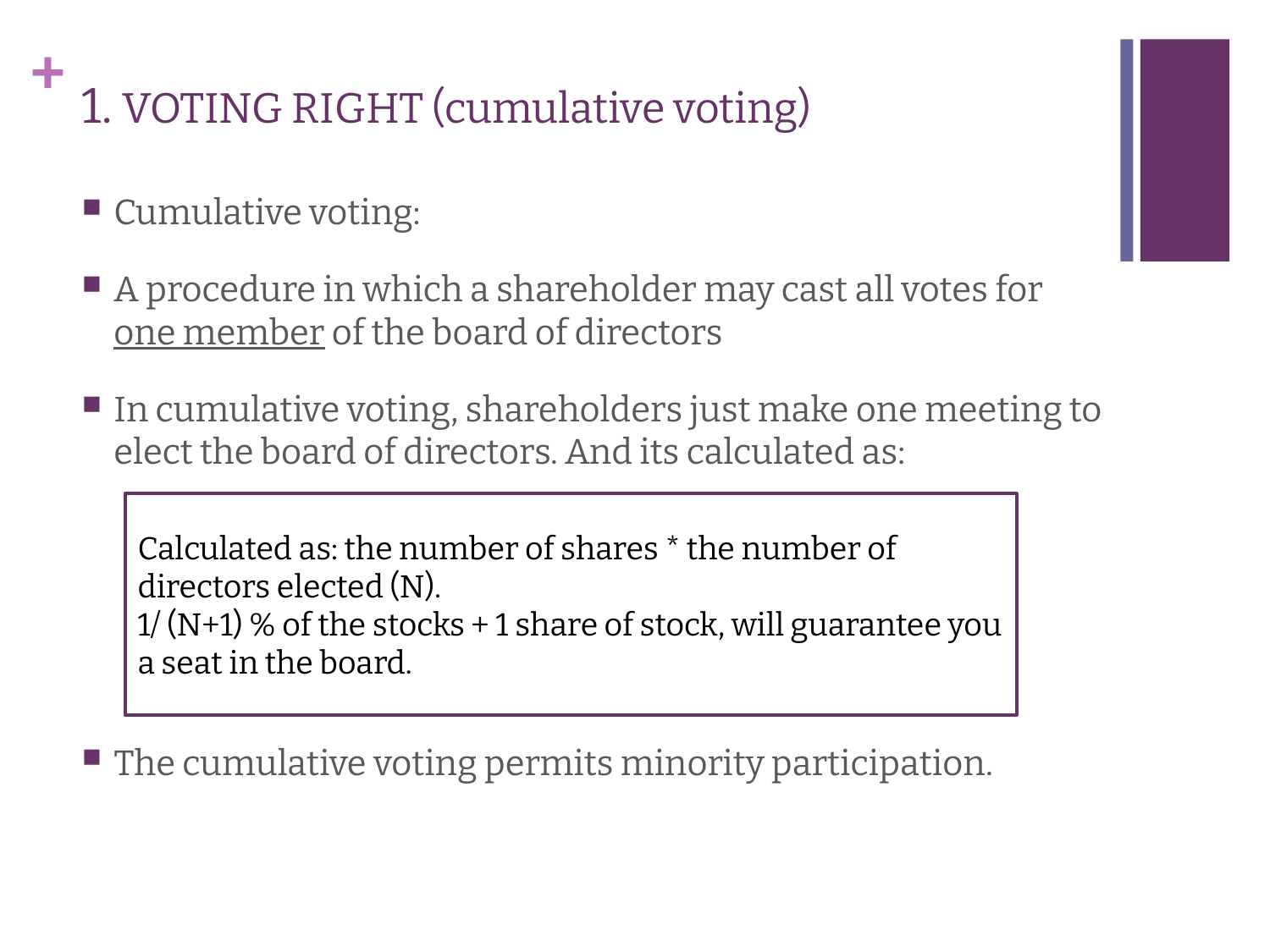

# 1. VOTING RIGHT (cumulative voting)
Cumulative voting:
A procedure in which a shareholder may cast all votes for one member of the board of directors
In cumulative voting, shareholders just make one meeting to elect the board of directors. And its calculated as:

The cumulative voting permits minority participation.

Calculated as: the number of shares * the number of directors elected (N).
1/ (N+1) % of the stocks + 1 share of stock, will guarantee you a seat in the board.